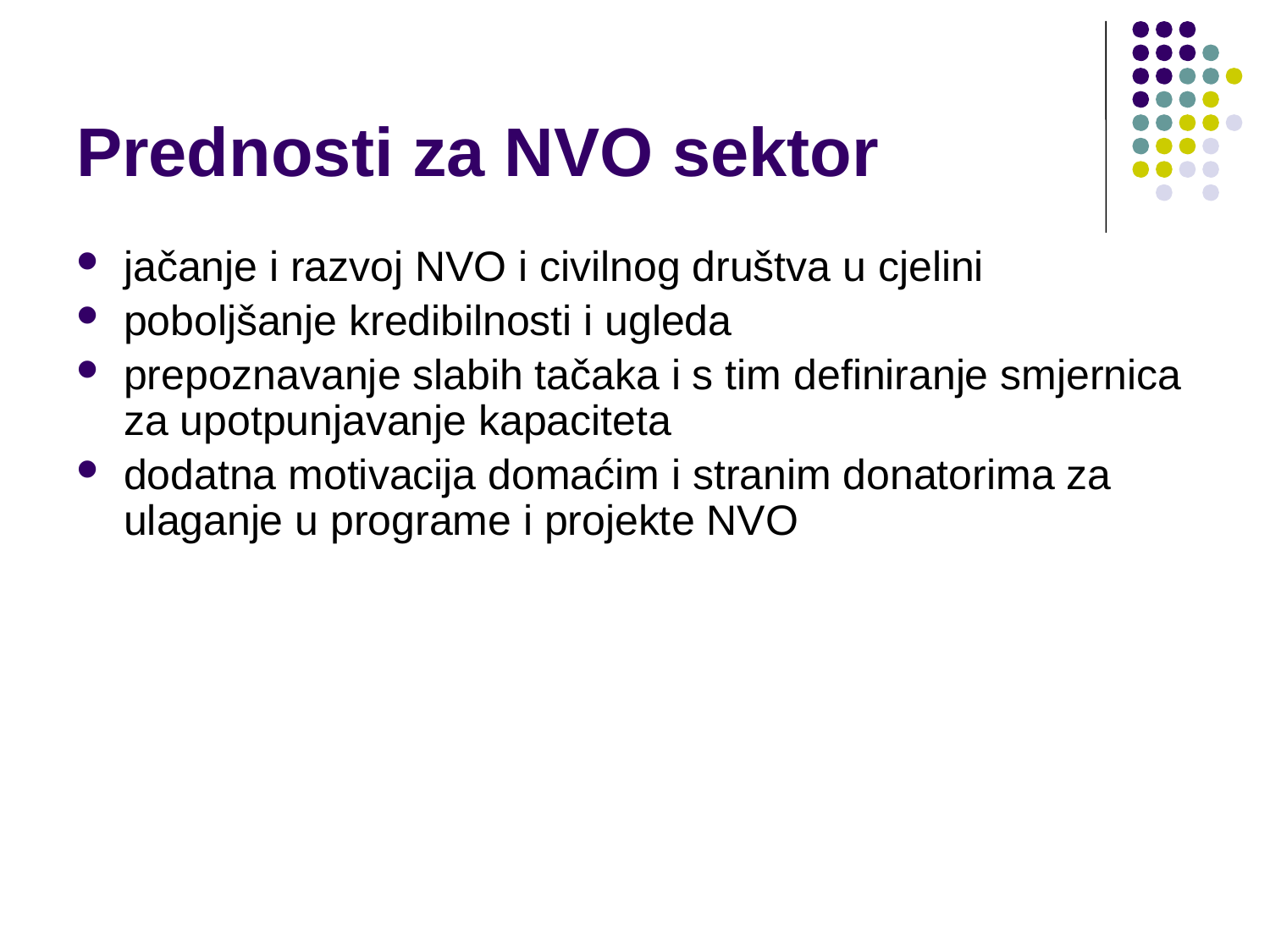

# Prednosti za NVO sektor
jačanje i razvoj NVO i civilnog društva u cjelini
poboljšanje kredibilnosti i ugleda
prepoznavanje slabih tačaka i s tim definiranje smjernica za upotpunjavanje kapaciteta
dodatna motivacija domaćim i stranim donatorima za ulaganje u programe i projekte NVO